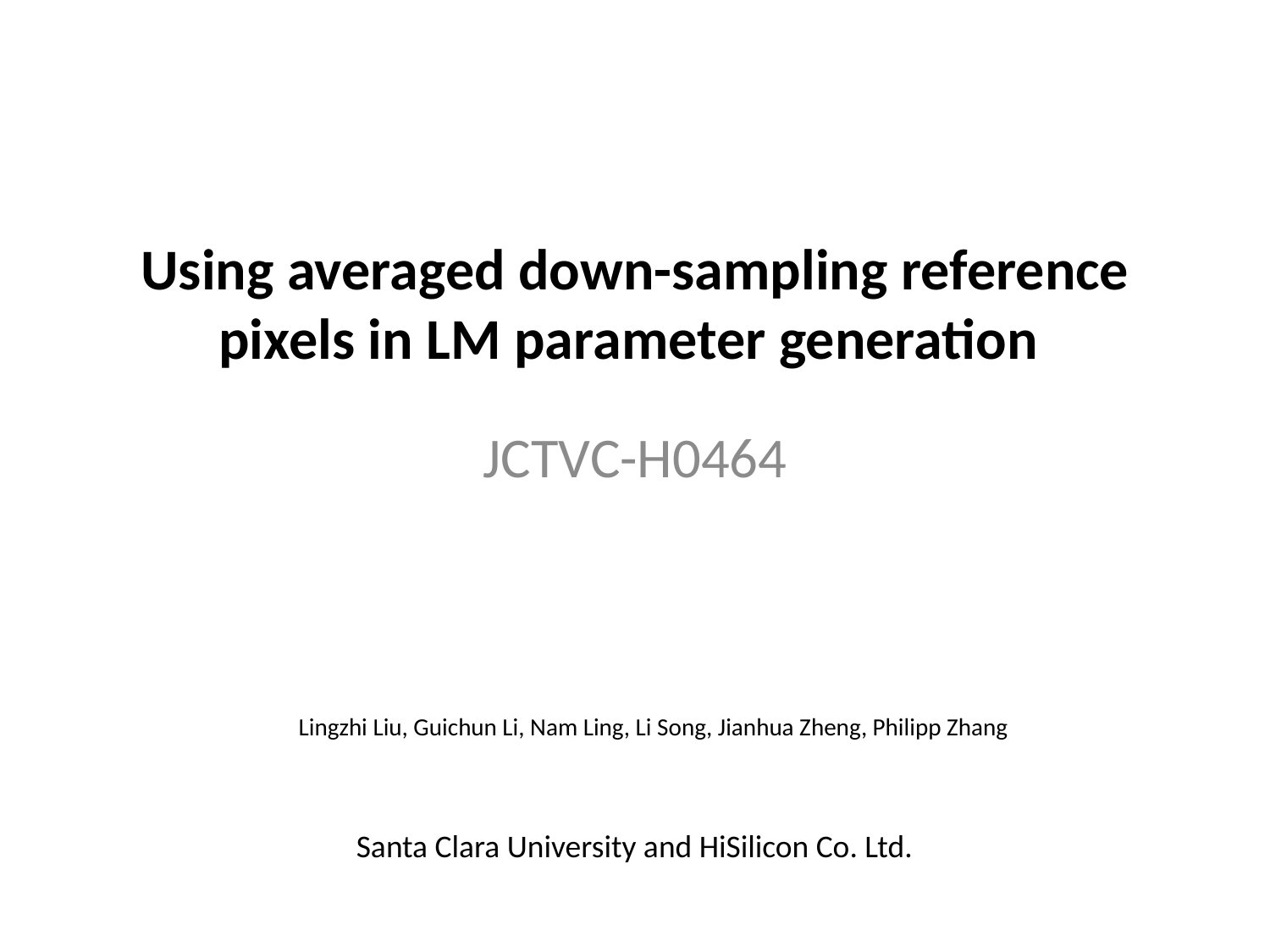

# Using averaged down-sampling reference pixels in LM parameter generation
JCTVC-H0464
Lingzhi Liu, Guichun Li, Nam Ling, Li Song, Jianhua Zheng, Philipp Zhang
Santa Clara University and HiSilicon Co. Ltd.